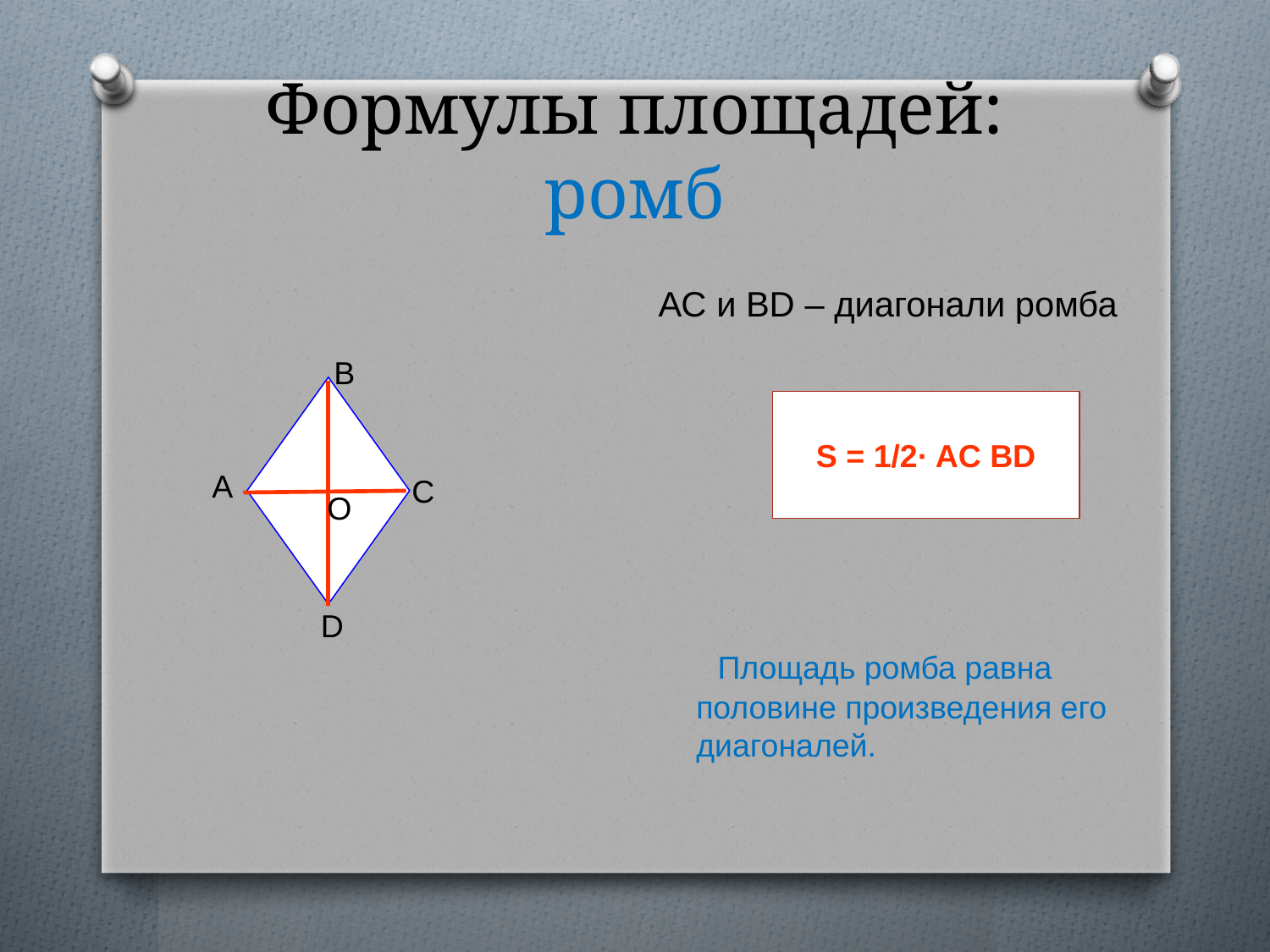

# Формулы площадей: ромб

АС и ВD – диагонали ромба
B

S = 1/2∙ АC BD

А
C
O

     Площадь ромба равна половине произведения его диагоналей.
D